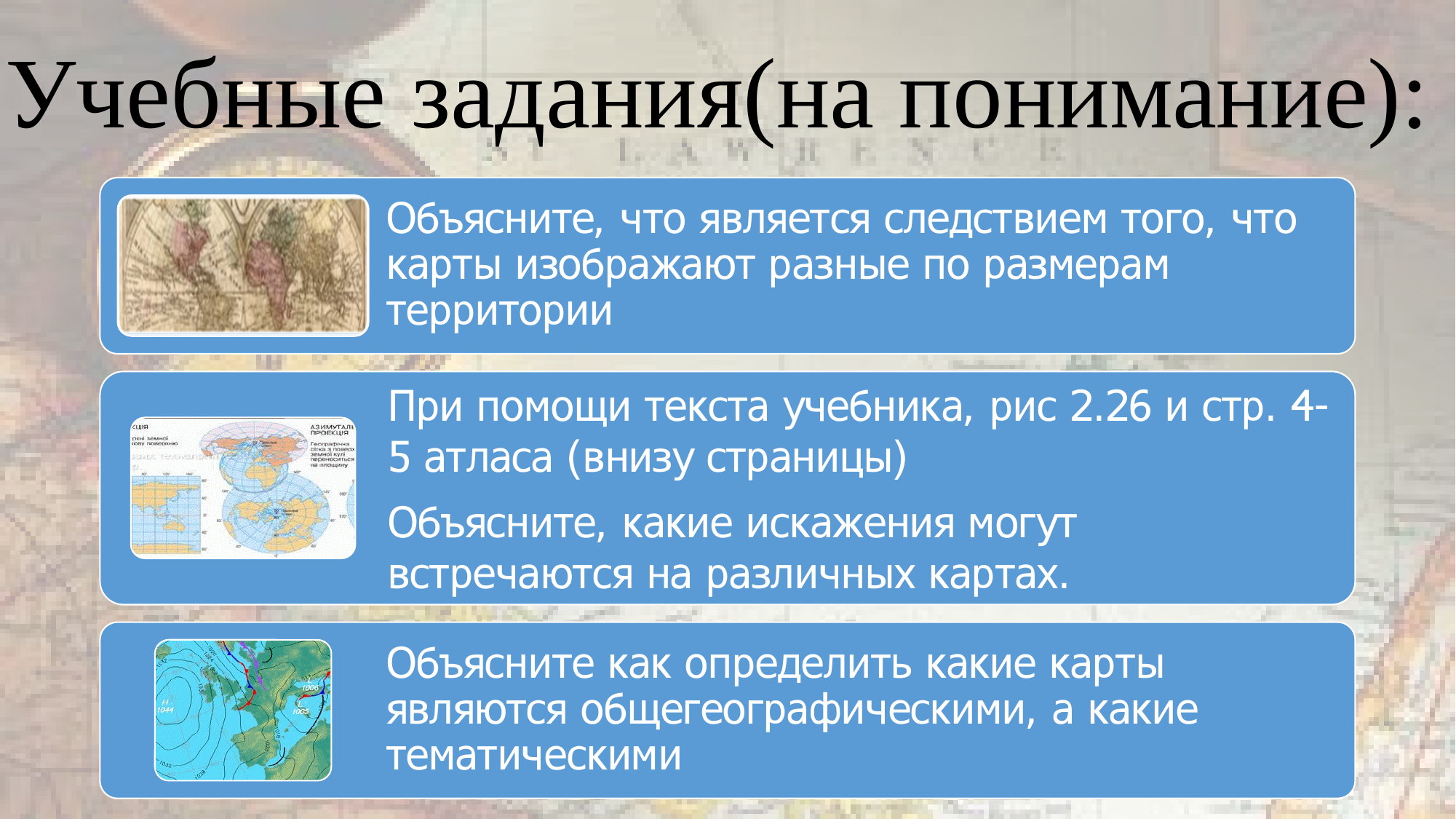

# Учебные задания(на понимание):
Объясните, что является следствием того, что карты изображают разные по размерам территории
При помощи текста учебника, рис 2.26 и стр. 4-5 атласа (внизу страницы)
Объясните, какие искажения могут встречаются на различных картах.
Объясните как определить какие карты являются общегеографическими, а какие тематическими